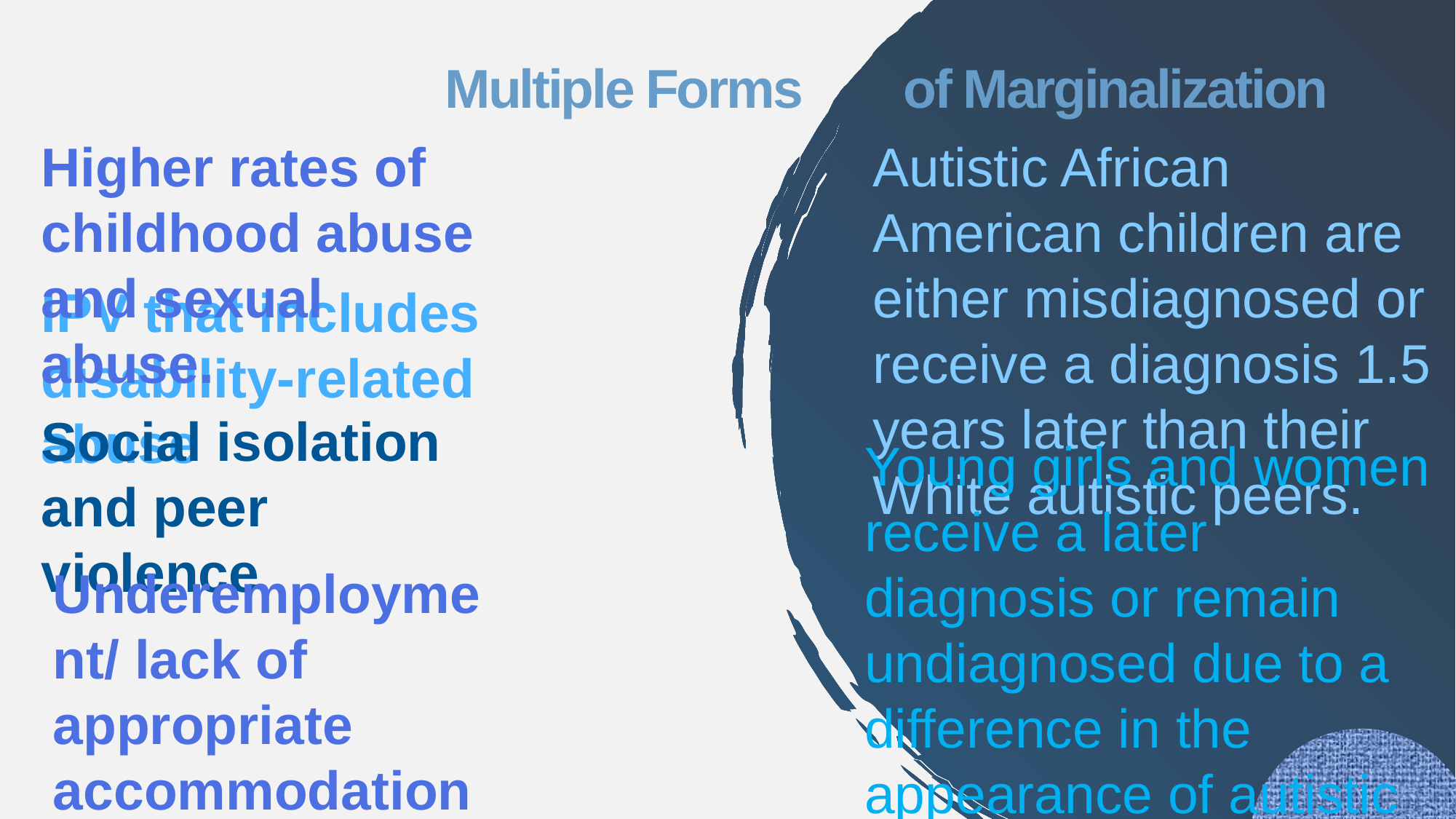

# Multiple Forms        of Marginalization
Higher rates of childhood abuse and sexual abuse.
Autistic African American children are either misdiagnosed or receive a diagnosis 1.5 years later than their White autistic peers.
IPV that includes disability-related abuse
Social isolation and peer violence
Young girls and women receive a later diagnosis or remain undiagnosed due to a difference in the appearance of autistic traits.
Underemployment/ lack of appropriate accommodations

19